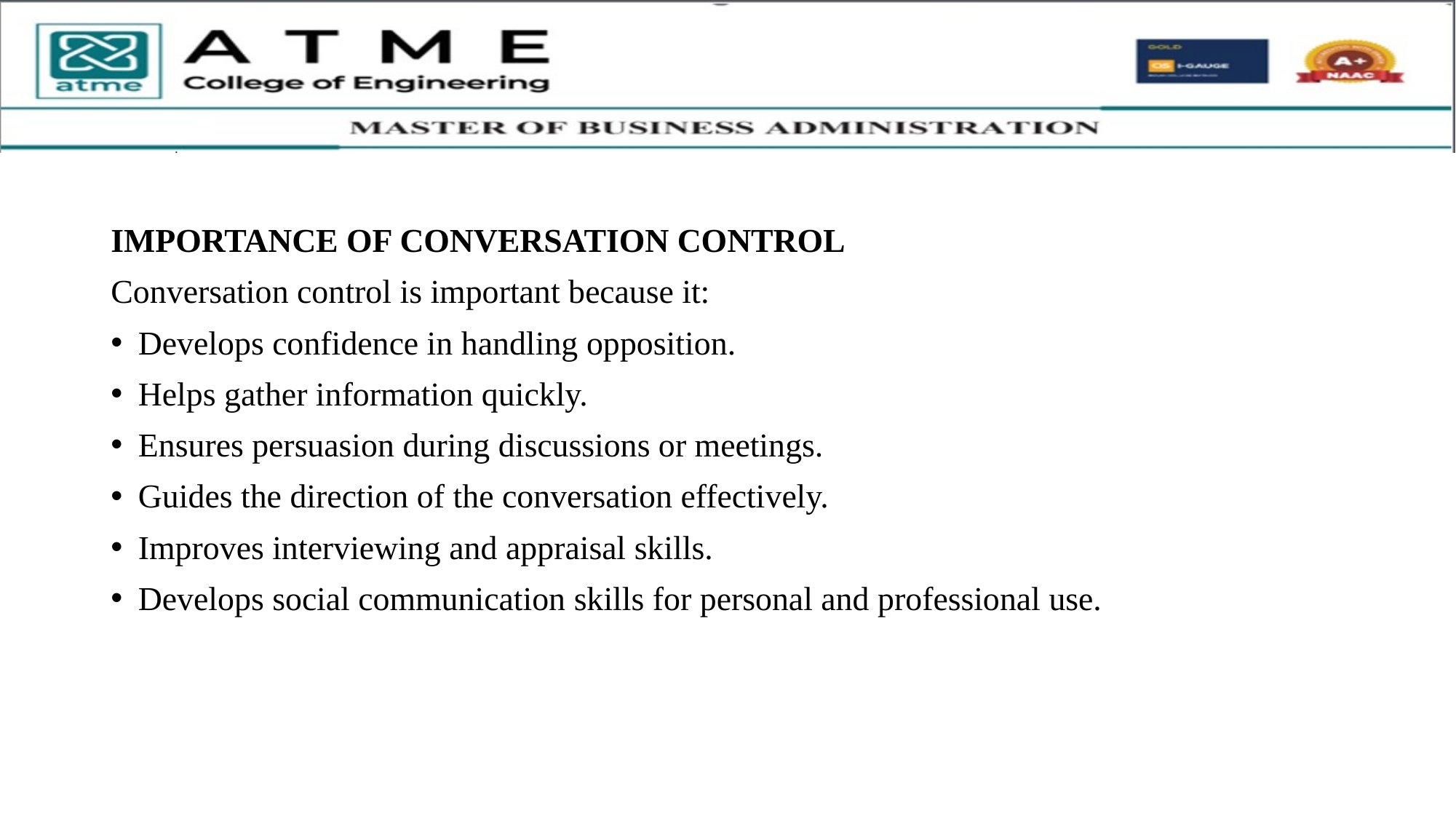

IMPORTANCE OF CONVERSATION CONTROL
Conversation control is important because it:
Develops confidence in handling opposition.
Helps gather information quickly.
Ensures persuasion during discussions or meetings.
Guides the direction of the conversation effectively.
Improves interviewing and appraisal skills.
Develops social communication skills for personal and professional use.